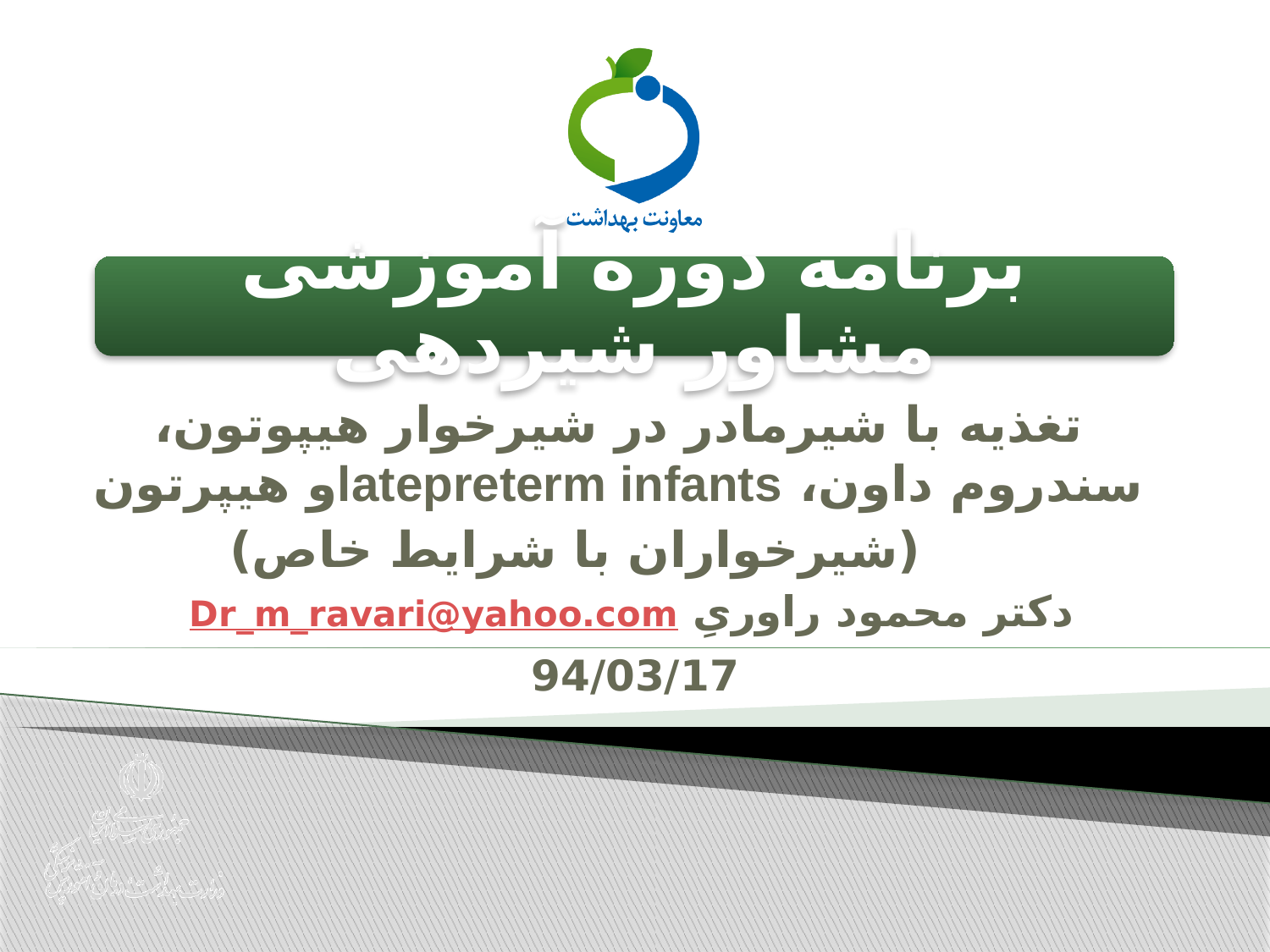

برنامه دوره آموزشی مشاور شیردهی
تغذیه با شیرمادر در شیرخوار هیپوتون، سندروم داون، latepreterm infantsو هیپرتون
     (شيرخواران با شرايط خاص)
دکتر محمود راوریِ Dr_m_ravari@yahoo.com
94/03/17